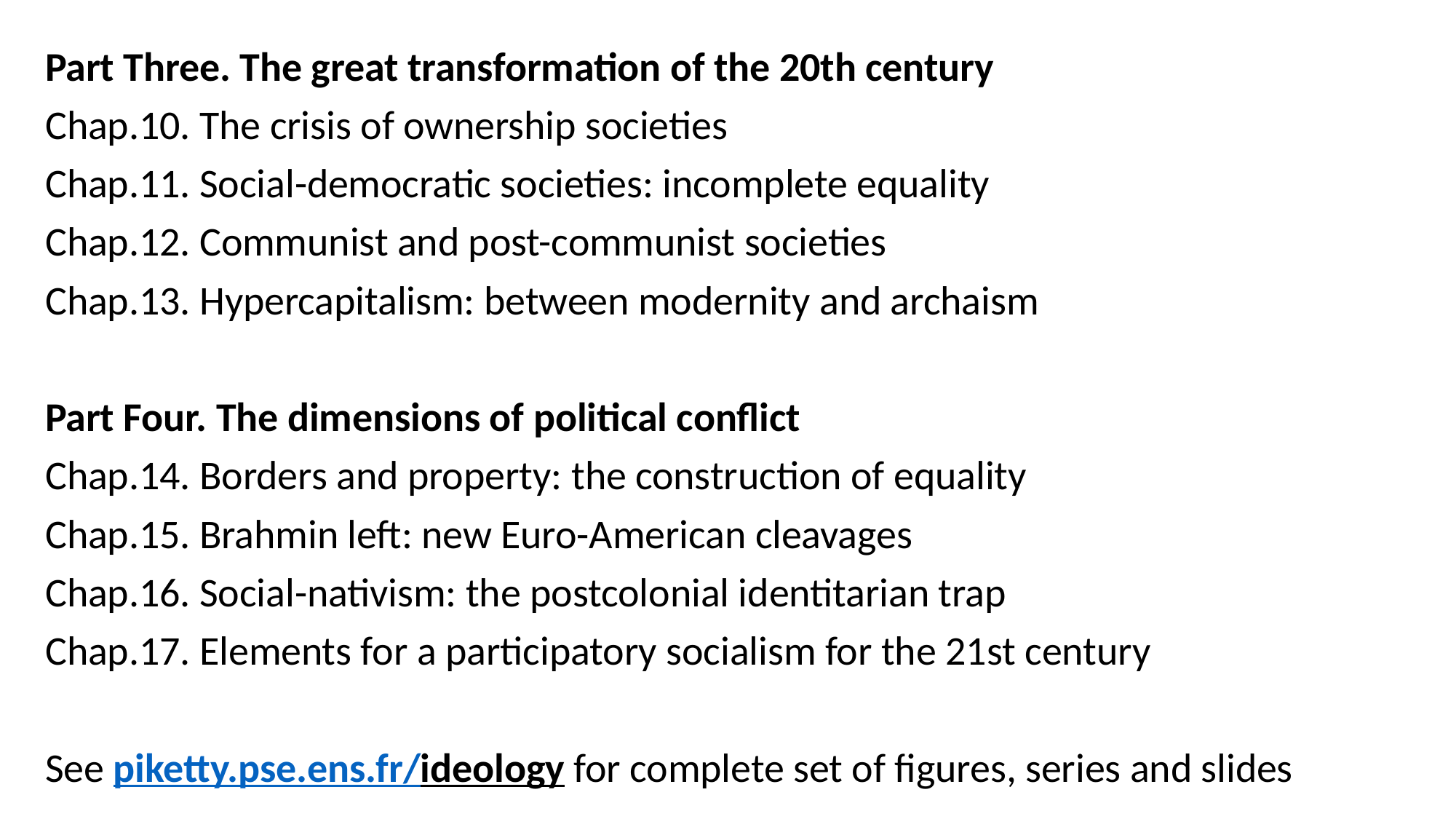

Part Three. The great transformation of the 20th century
Chap.10. The crisis of ownership societies
Chap.11. Social-democratic societies: incomplete equality
Chap.12. Communist and post-communist societies
Chap.13. Hypercapitalism: between modernity and archaism

Part Four. The dimensions of political conflict
Chap.14. Borders and property: the construction of equality
Chap.15. Brahmin left: new Euro-American cleavages
Chap.16. Social-nativism: the postcolonial identitarian trap
Chap.17. Elements for a participatory socialism for the 21st century

See piketty.pse.ens.fr/ideology for complete set of figures, series and slides